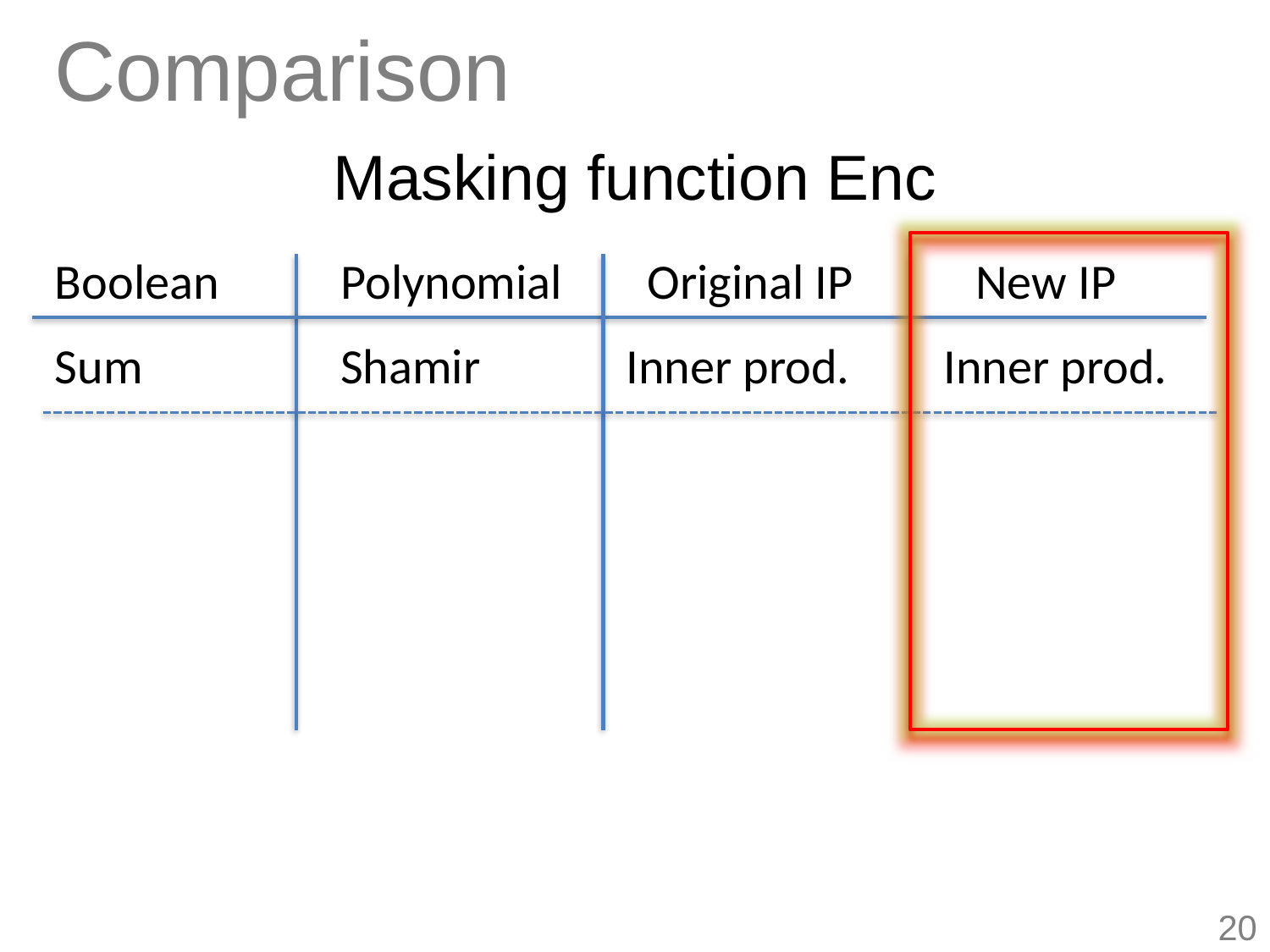

Comparison
Masking function Enc

Boolean
Polynomial
Original IP
New IP
Sum
Shamir
Inner prod.
Inner prod.
20